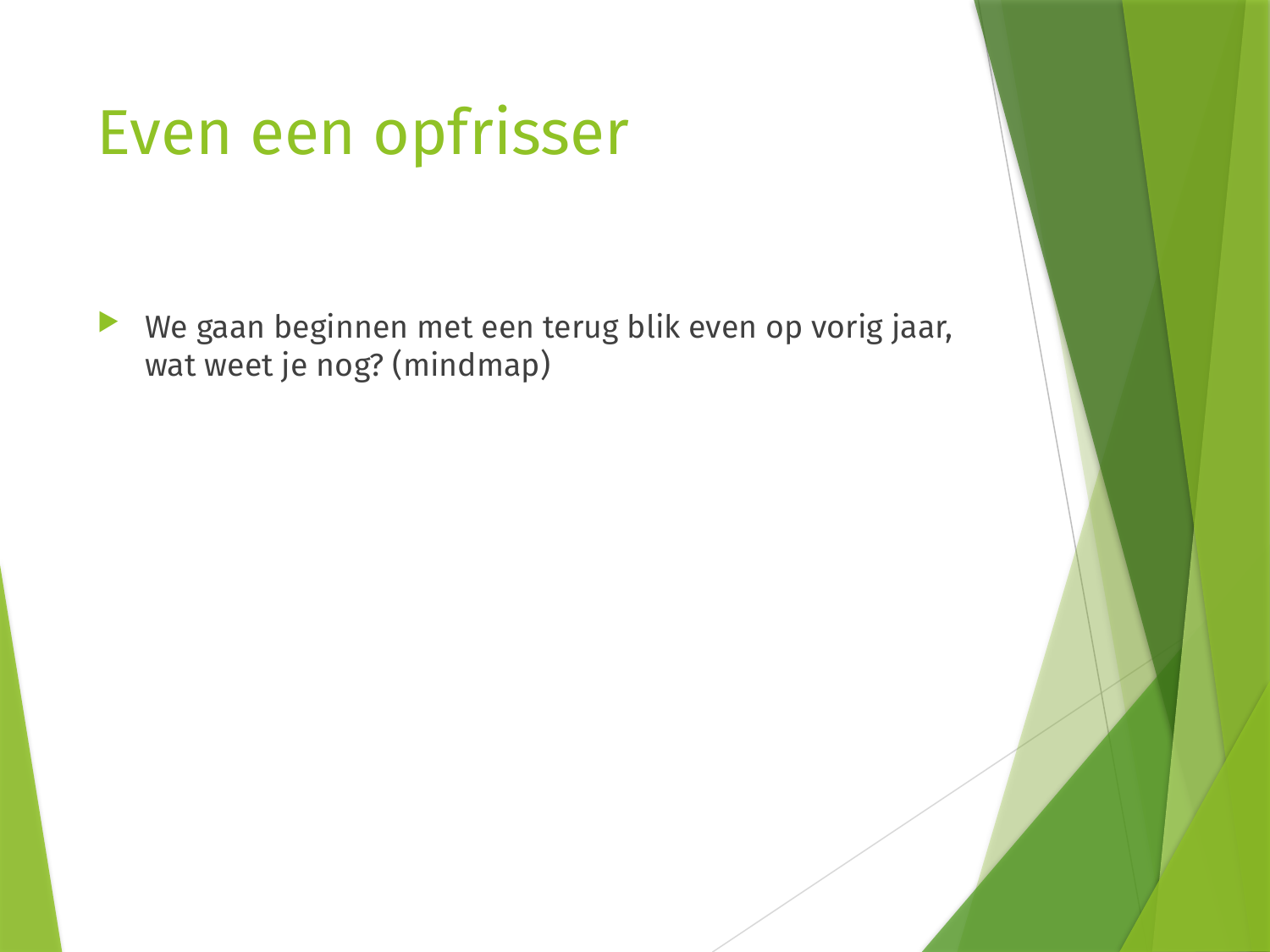

# Even een opfrisser
We gaan beginnen met een terug blik even op vorig jaar, wat weet je nog? (mindmap)